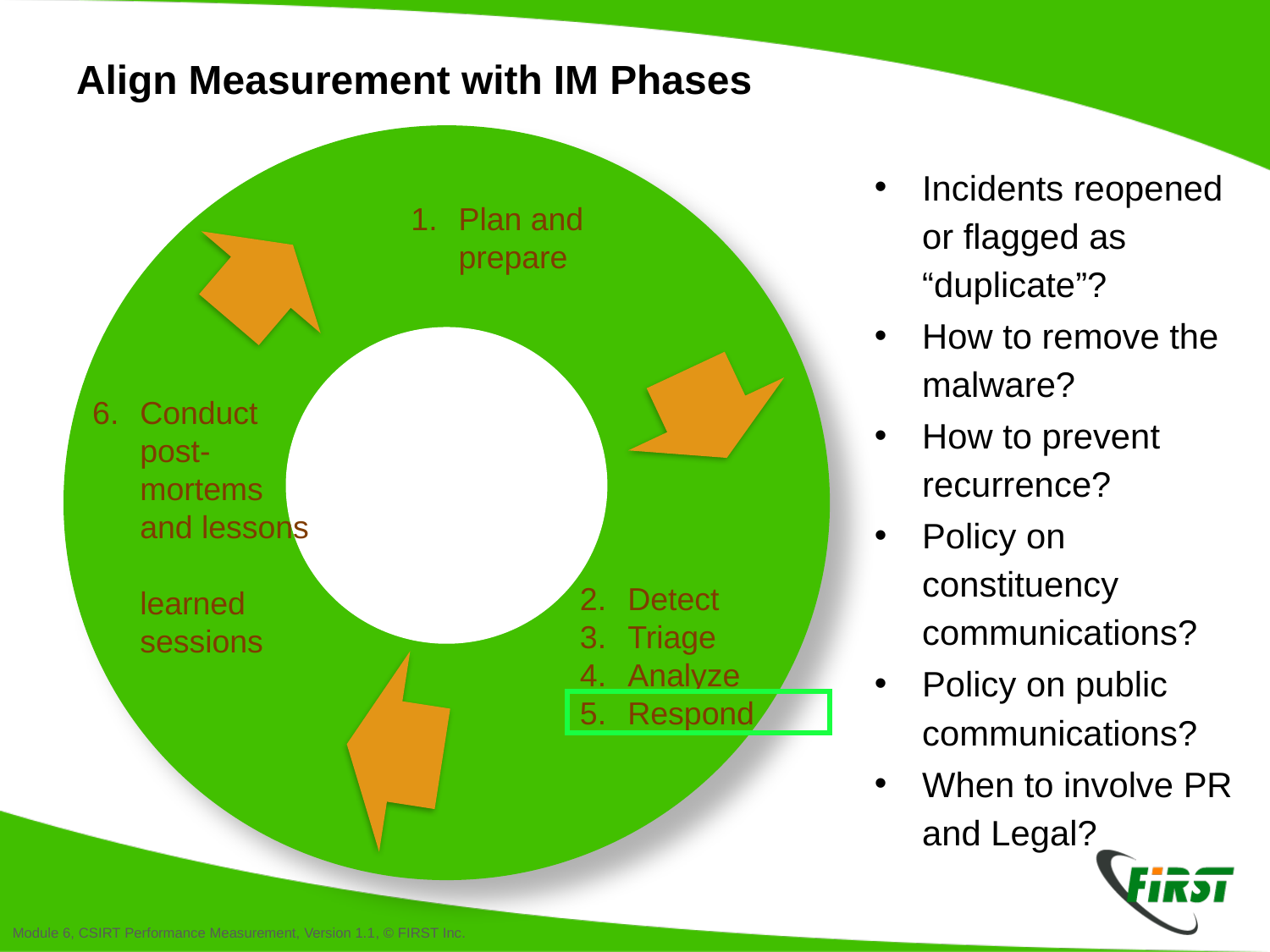

# Align Measurement with IM Phases

Plan and prepare

Conduct
post-
mortems
and lessons
learned sessions

Detect
Triage
Analyze
Respond

Incidents reopened or flagged as “duplicate”?
How to remove the malware?
How to prevent recurrence?
Policy on constituency communications?
Policy on public communications?
When to involve PR and Legal?